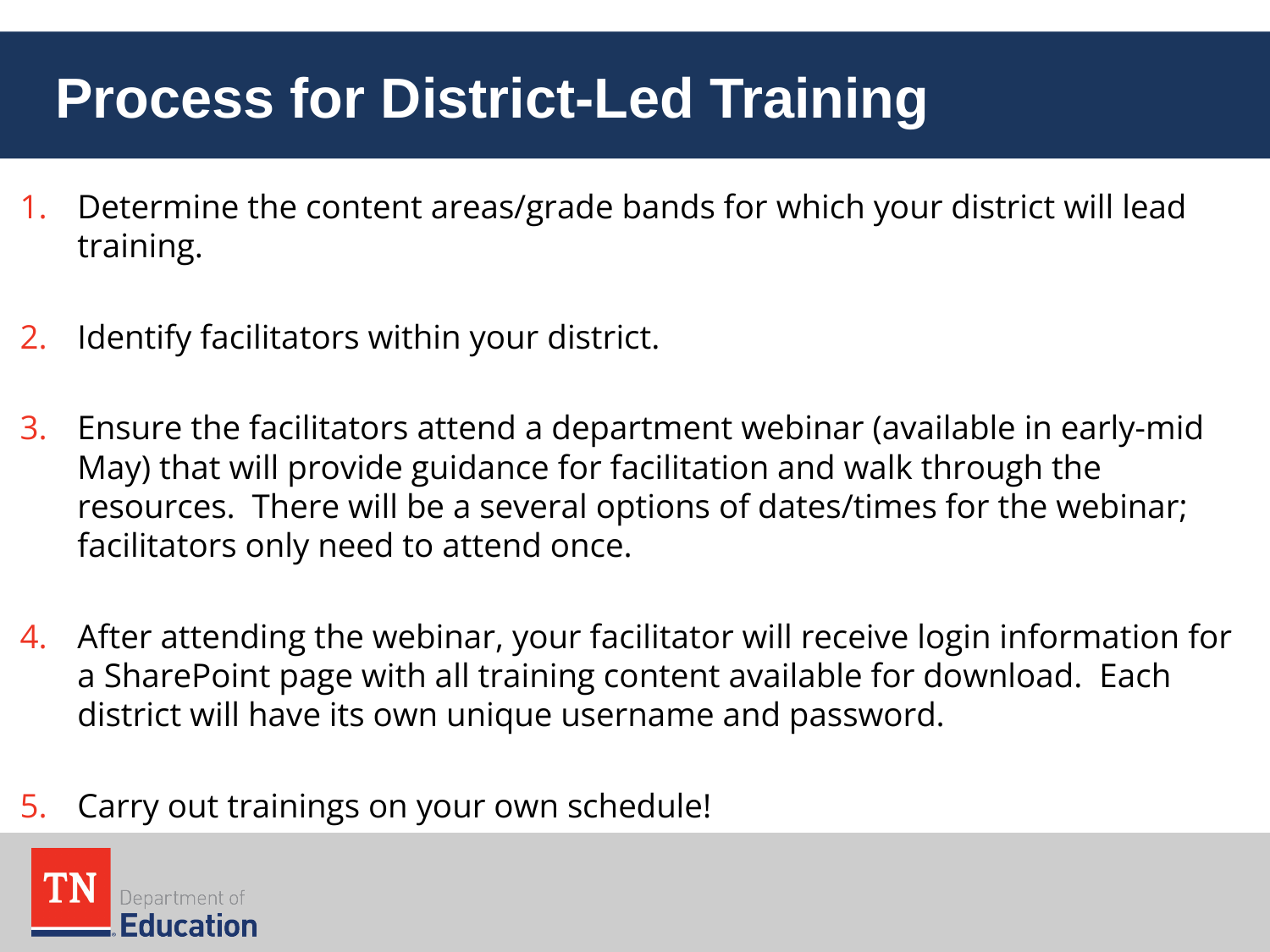

# Process for District-Led Training
Determine the content areas/grade bands for which your district will lead training.

Identify facilitators within your district.

Ensure the facilitators attend a department webinar (available in early-mid May) that will provide guidance for facilitation and walk through the resources.  There will be a several options of dates/times for the webinar; facilitators only need to attend once.

After attending the webinar, your facilitator will receive login information for a SharePoint page with all training content available for download.  Each district will have its own unique username and password.

Carry out trainings on your own schedule!